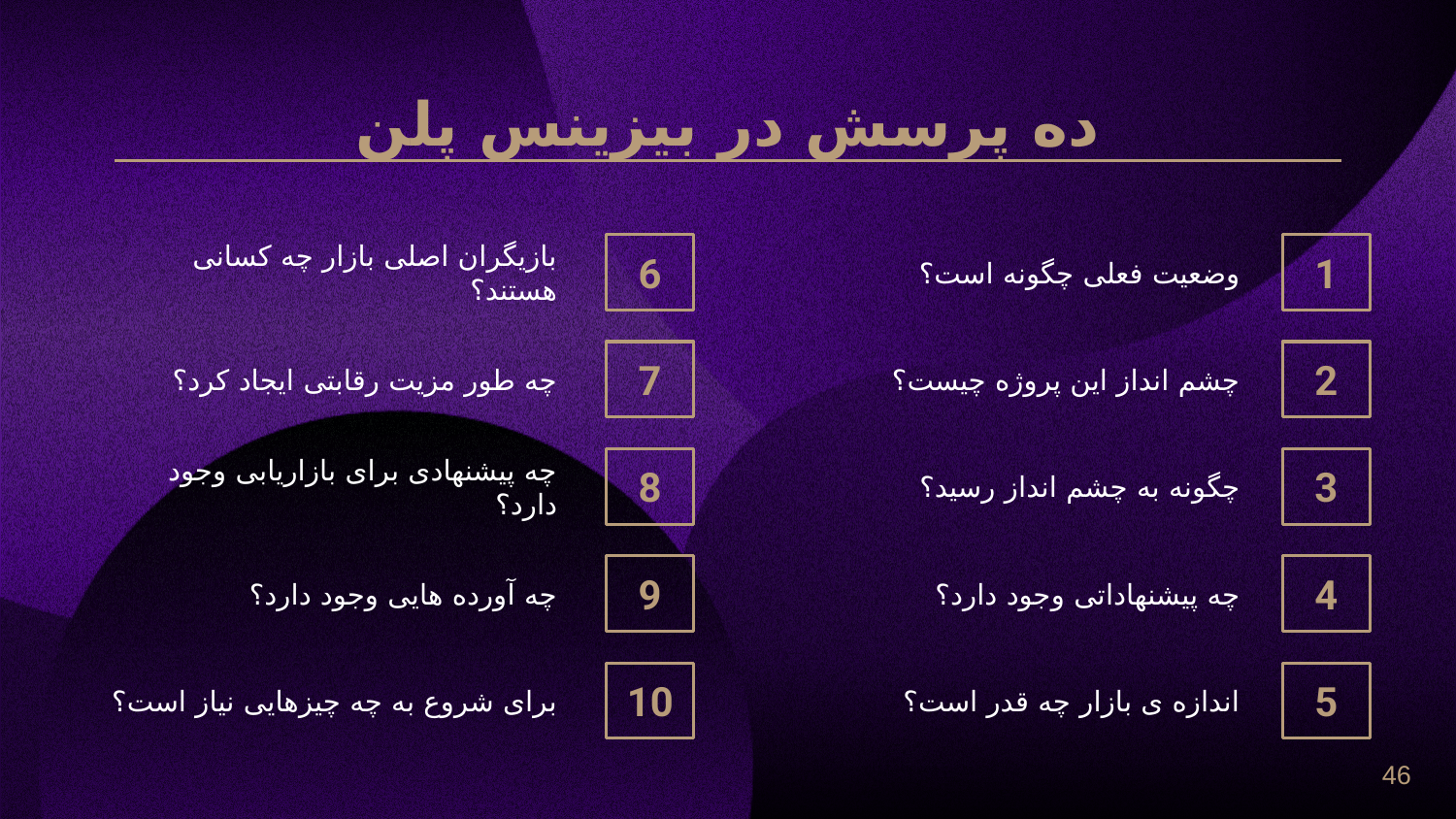

# ده پرسش در بیزینس پلن
بازیگران اصلی بازار چه کسانی هستند؟
6
وضعیت فعلی چگونه است؟
1
چه طور مزیت رقابتی ایجاد کرد؟
7
چشم انداز این پروژه چیست؟
2
چه پیشنهادی برای بازاریابی وجود دارد؟
چگونه به چشم انداز رسید؟
8
3
چه آورده هایی وجود دارد؟
چه پیشنهاداتی وجود دارد؟
9
4
برای شروع به چه چیزهایی نیاز است؟
اندازه ی بازار چه قدر است؟
10
5
46